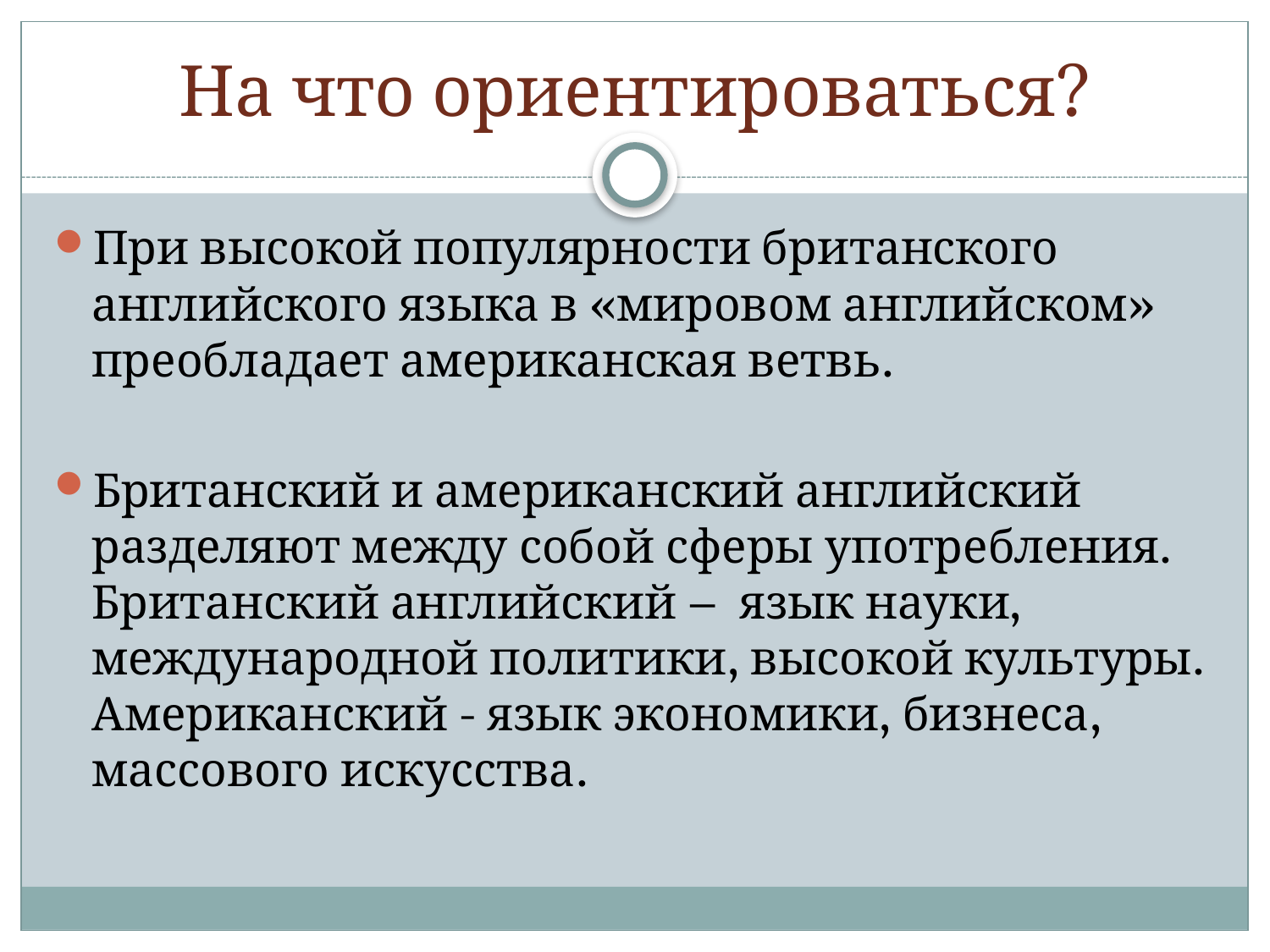

# На что ориентироваться?
При высокой популярности британского английского языка в «мировом английском» преобладает американская ветвь.

Британский и американский английский разделяют между собой сферы употребления. Британский английский –  язык науки, международной политики, высокой культуры.
Американский - язык экономики, бизнеса, массового искусства.